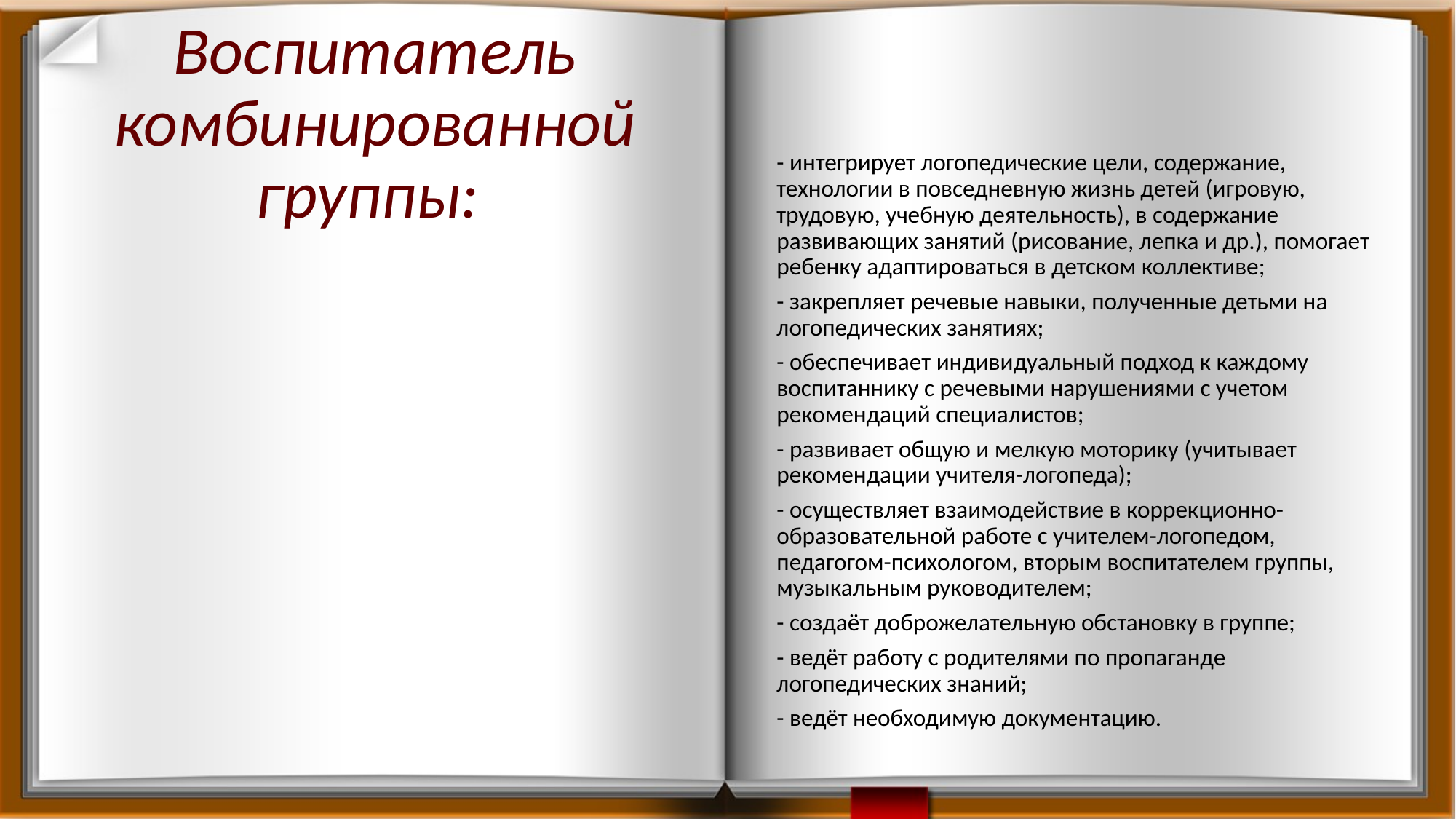

# Воспитатель комбинированной группы:
- интегрирует логопедические цели, содержание, технологии в повседневную жизнь детей (игровую, трудовую, учебную деятельность), в содержание развивающих занятий (рисование, лепка и др.), помогает ребенку адаптироваться в детском коллективе;
- закрепляет речевые навыки, полученные детьми на логопедических занятиях;
- обеспечивает индивидуальный подход к каждому воспитаннику с речевыми нарушениями с учетом рекомендаций специалистов;
- развивает общую и мелкую моторику (учитывает рекомендации учителя-логопеда);
- осуществляет взаимодействие в коррекционно-образовательной работе с учителем-логопедом, педагогом-психологом, вторым воспитателем группы, музыкальным руководителем;
- создаёт доброжелательную обстановку в группе;
- ведёт работу с родителями по пропаганде логопедических знаний;
- ведёт необходимую документацию.